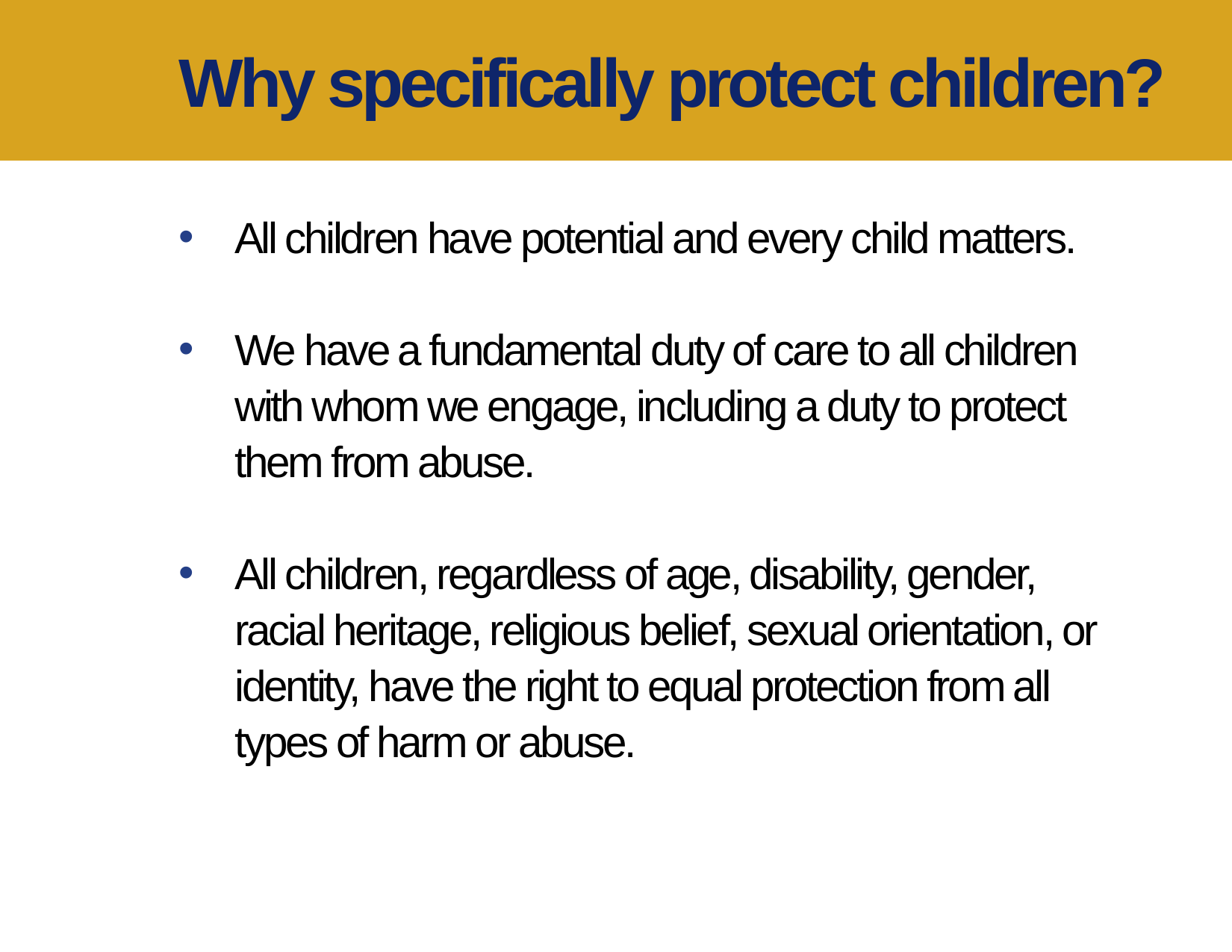

Why specifically protect children?
All children have potential and every child matters.

We have a fundamental duty of care to all children with whom we engage, including a duty to protect them from abuse.

All children, regardless of age, disability, gender, racial heritage, religious belief, sexual orientation, or identity, have the right to equal protection from all types of harm or abuse.
Author Name and Degree Here
MEASURE Evaluation
Your organization here

DATE FOR PRESENTATION IF NECESSARY
NAME OF MEETING